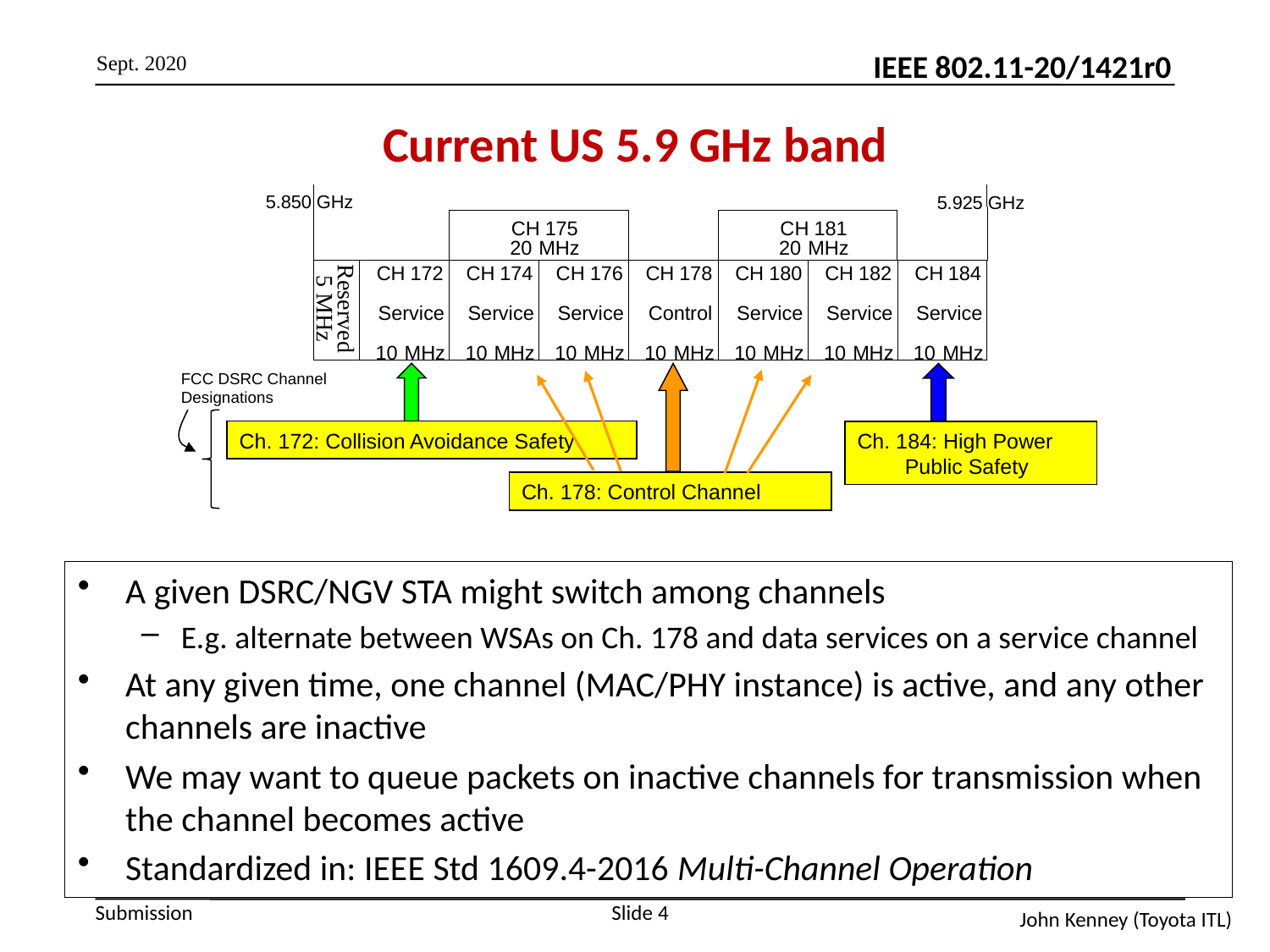

Sept. 2020
# Current US 5.9 GHz band

5.850 GHz
5.925 GHz

CH
175
CH
181
20
MHz
20
MHz

CH
172
CH
174
CH
176
CH
178
CH
180
CH
182
CH
184
Reserved
5 MHz
Service
Service
Service
Control
Service
Service
Service
10
MHz
10
MHz
10
MHz
10
MHz
10
MHz
10
MHz
10
MHz
FCC DSRC Channel Designations

Ch. 172: Collision Avoidance Safety
Ch. 184: High Power Public Safety
Ch. 178: Control Channel
A given DSRC/NGV STA might switch among channels
E.g. alternate between WSAs on Ch. 178 and data services on a service channel
At any given time, one channel (MAC/PHY instance) is active, and any other channels are inactive
We may want to queue packets on inactive channels for transmission when the channel becomes active
Standardized in: IEEE Std 1609.4-2016 Multi-Channel Operation
Slide 4
John Kenney (Toyota ITL)
4